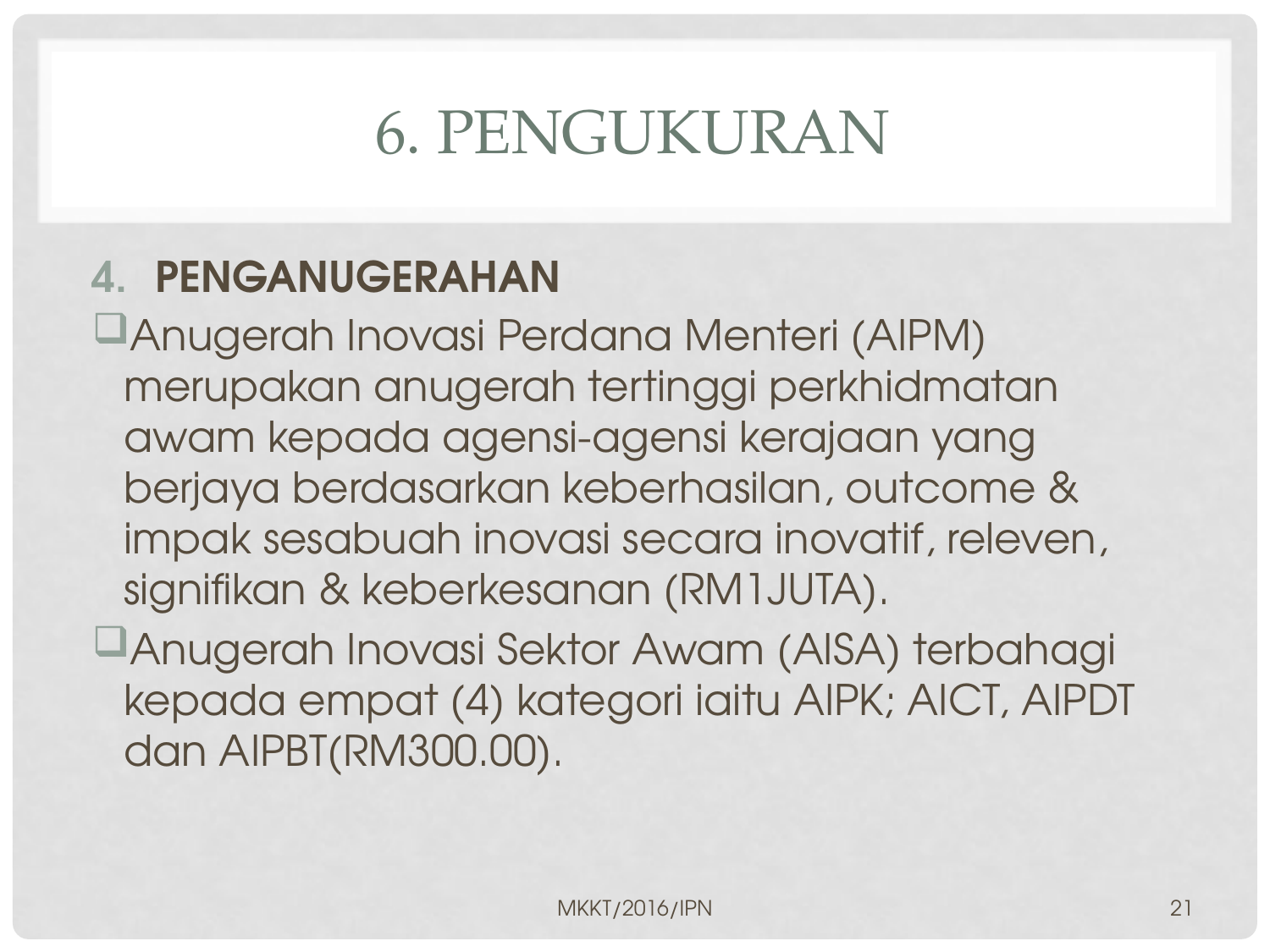

# 6. PENGUKURAN
PENGANUGERAHAN
Anugerah Inovasi Perdana Menteri (AIPM) merupakan anugerah tertinggi perkhidmatan awam kepada agensi-agensi kerajaan yang berjaya berdasarkan keberhasilan, outcome & impak sesabuah inovasi secara inovatif, releven, signifikan & keberkesanan (RM1JUTA).
Anugerah Inovasi Sektor Awam (AISA) terbahagi kepada empat (4) kategori iaitu AIPK; AICT, AIPDT dan AIPBT(RM300.00).
MKKT/2016/IPN
21